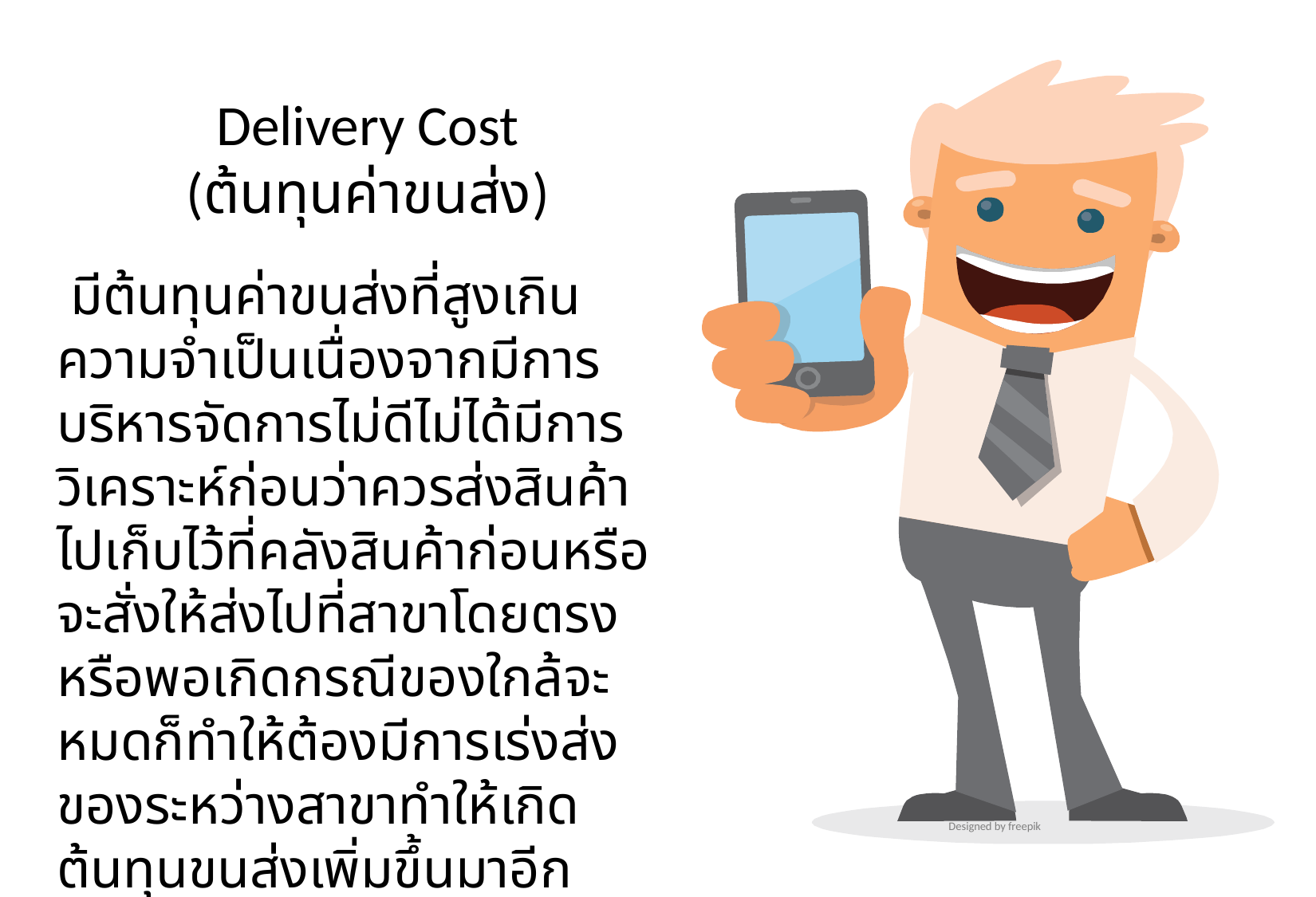

Designed by freepik
# Delivery Cost (ต้นทุนค่าขนส่ง)
 มีต้นทุนค่าขนส่งที่สูงเกินความจำเป็นเนื่องจากมีการบริหารจัดการไม่ดีไม่ได้มีการวิเคราะห์ก่อนว่าควรส่งสินค้าไปเก็บไว้ที่คลังสินค้าก่อนหรือจะสั่งให้ส่งไปที่สาขาโดยตรง หรือพอเกิดกรณีของใกล้จะหมดก็ทำให้ต้องมีการเร่งส่งของระหว่างสาขาทำให้เกิดต้นทุนขนส่งเพิ่มขึ้นมาอีก